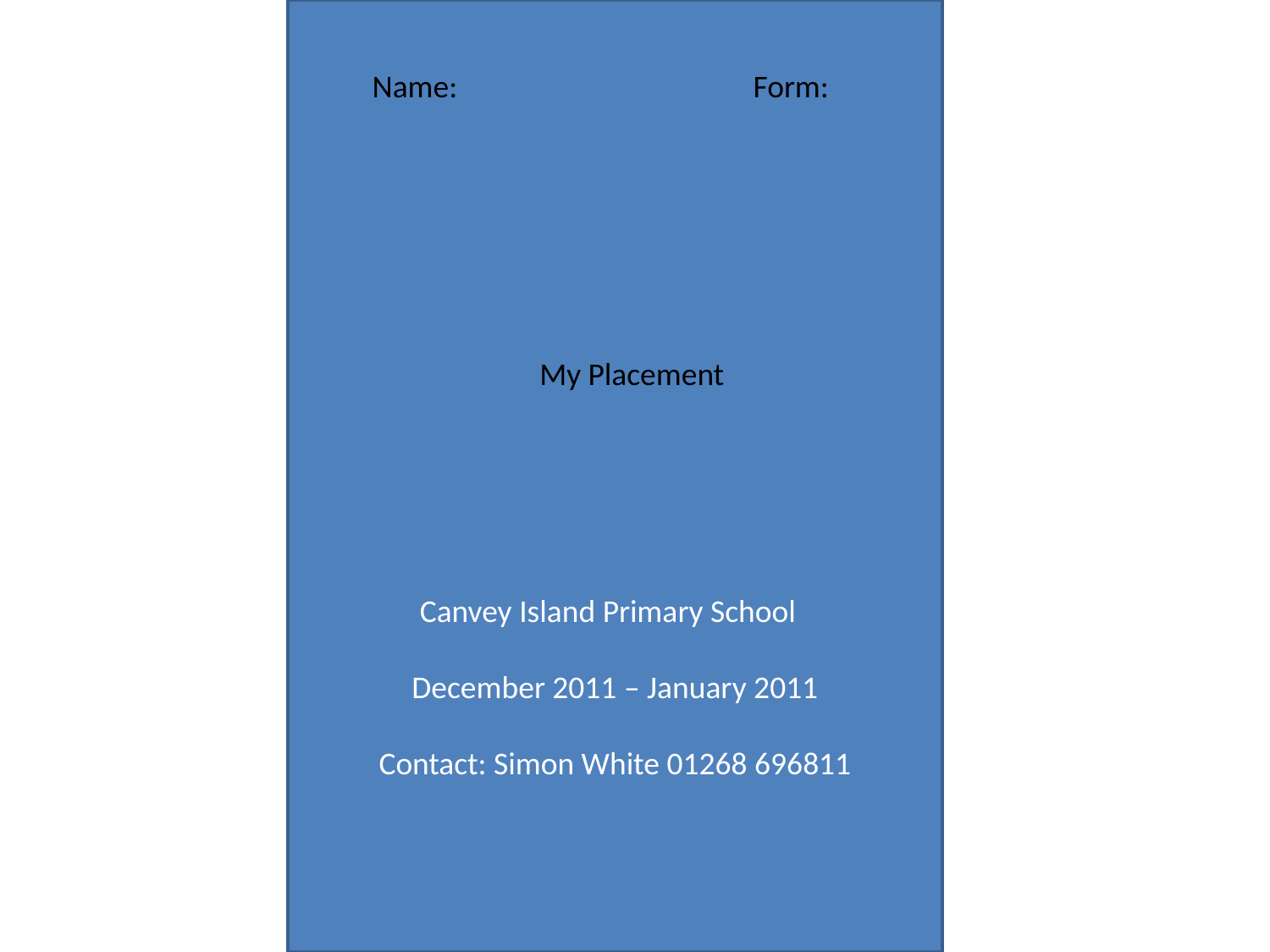

Canvey Island Primary School

December 2011 – January 2011

Contact: Simon White 01268 696811
Name: 			Form:
My Placement